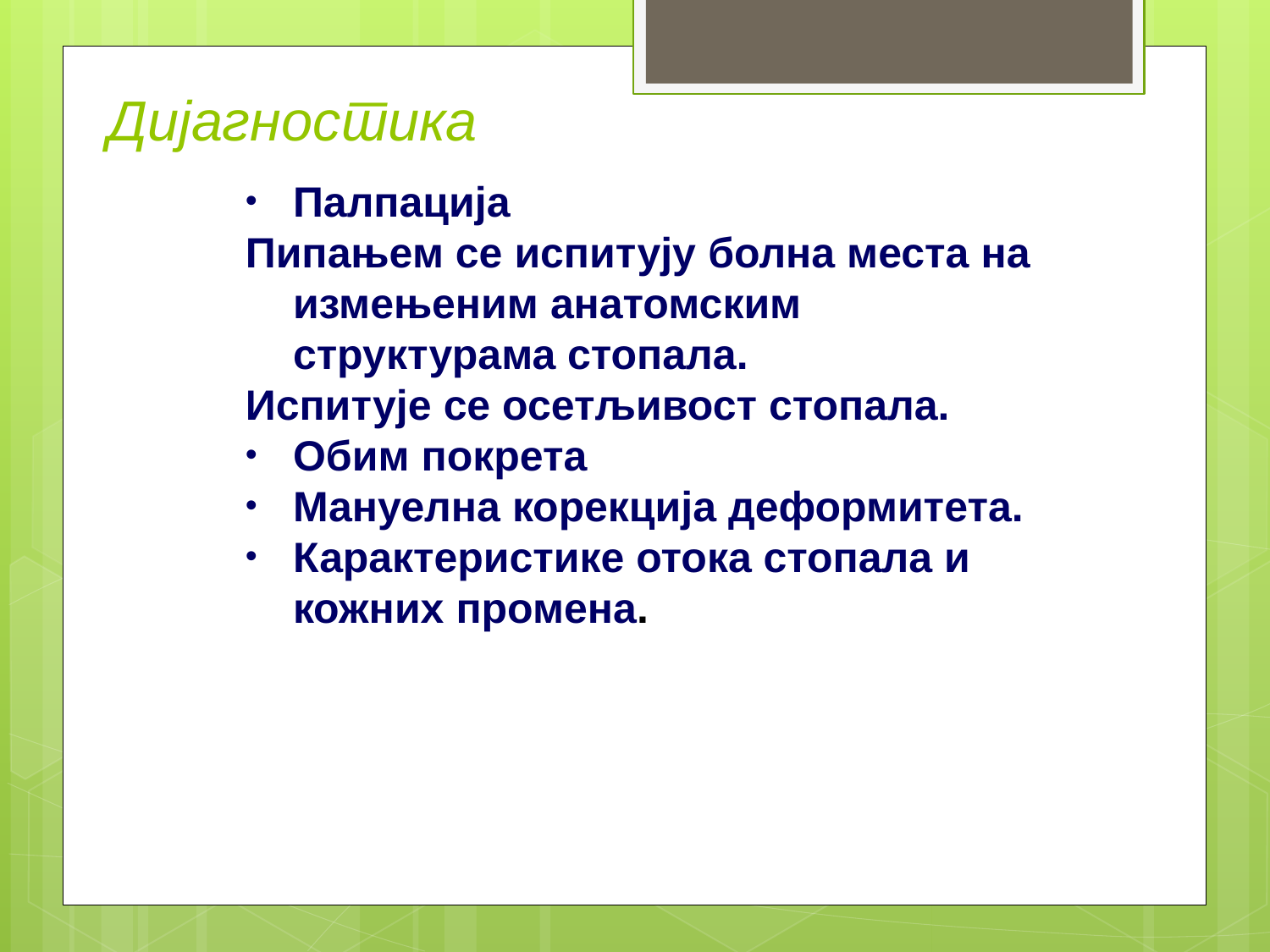

# Дијагностика
Палпација
Пипањем се испитују болна места на измењеним анатомским структурама стопала.
Испитује се осетљивост стопала.
Обим покрета
Мануелна корекција деформитета.
Карактеристике отока стопала и кожних промена.